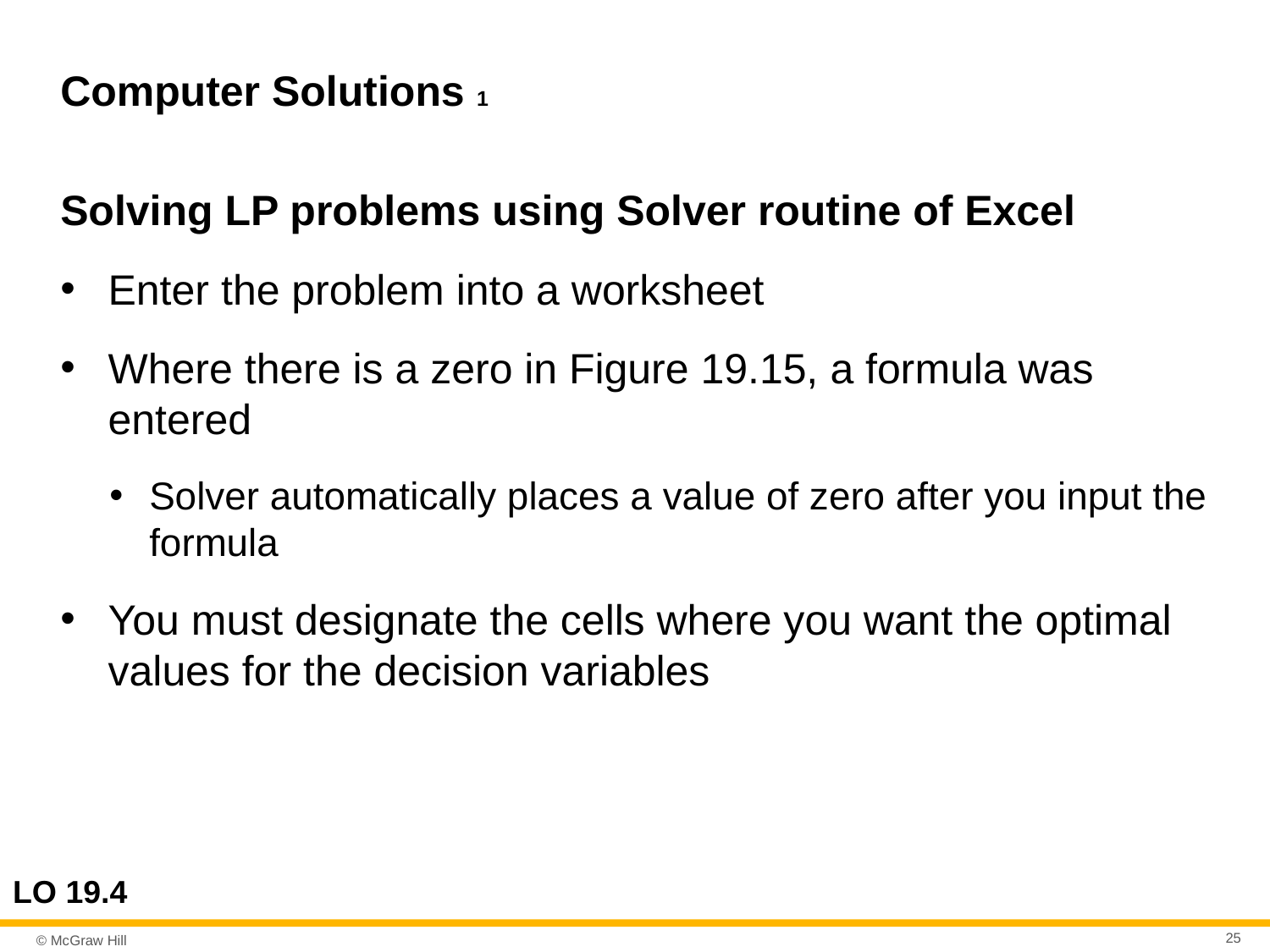

# Computer Solutions 1
Solving LP problems using Solver routine of Excel
Enter the problem into a worksheet
Where there is a zero in Figure 19.15, a formula was entered
Solver automatically places a value of zero after you input the formula
You must designate the cells where you want the optimal values for the decision variables
LO 19.4